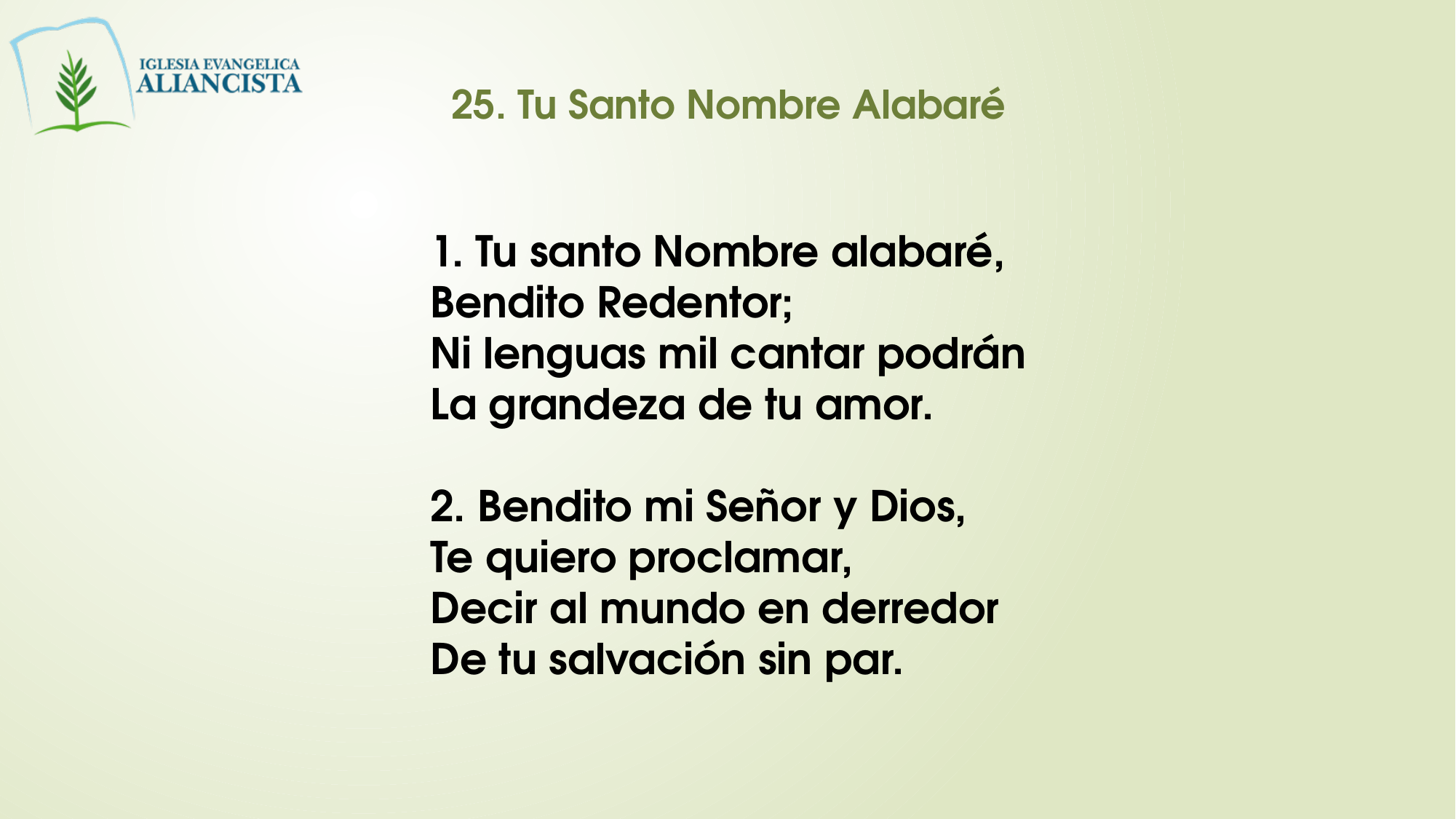

25. Tu Santo Nombre Alabaré
1. Tu santo Nombre alabaré,
Bendito Redentor;
Ni lenguas mil cantar podrán
La grandeza de tu amor.

2. Bendito mi Señor y Dios,
Te quiero proclamar,
Decir al mundo en derredor
De tu salvación sin par.